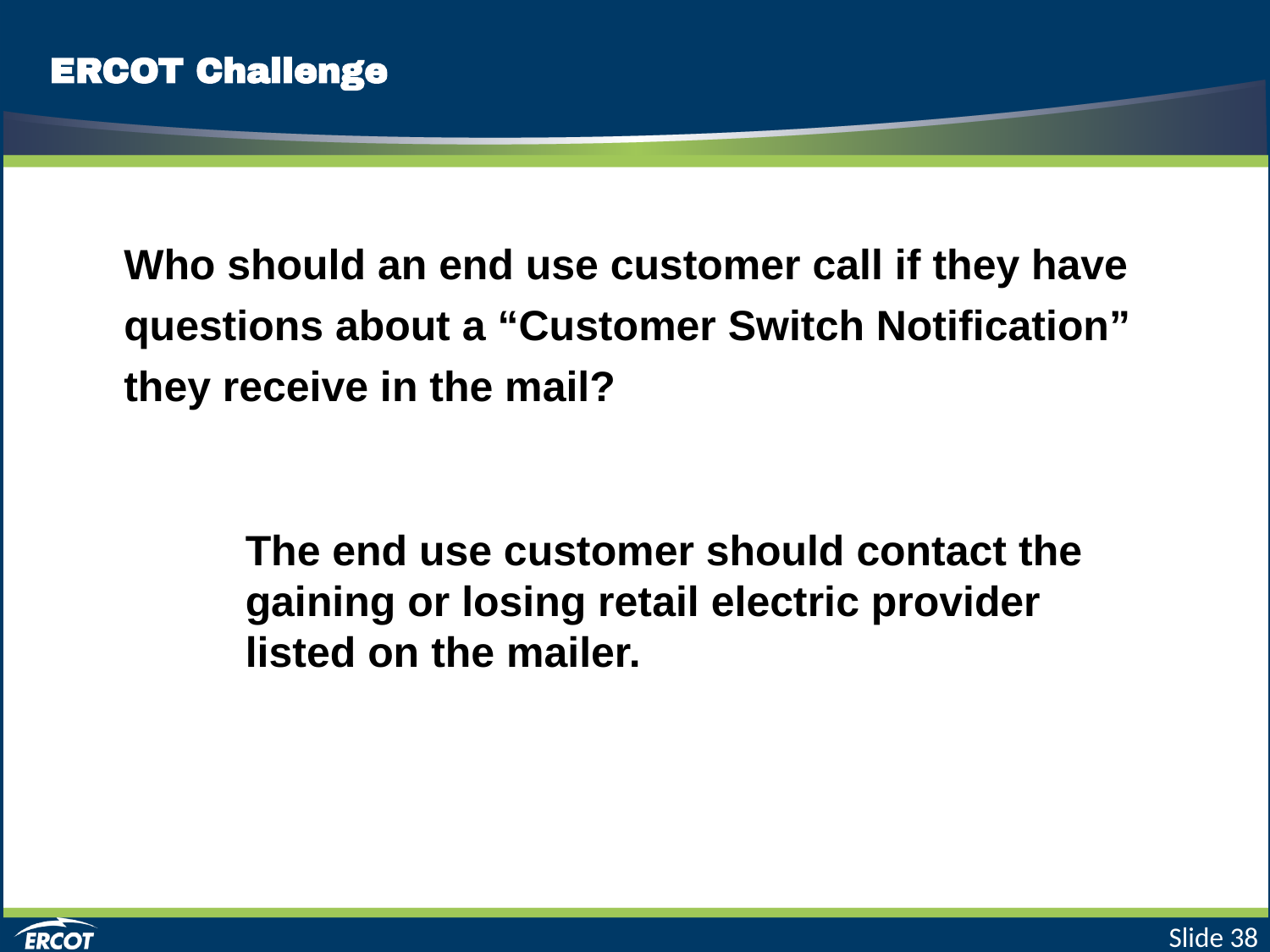

# ERCOT Challenge
Who should an end use customer call if they have questions about a “Customer Switch Notification” they receive in the mail?

The end use customer should contact the gaining or losing retail electric provider listed on the mailer.